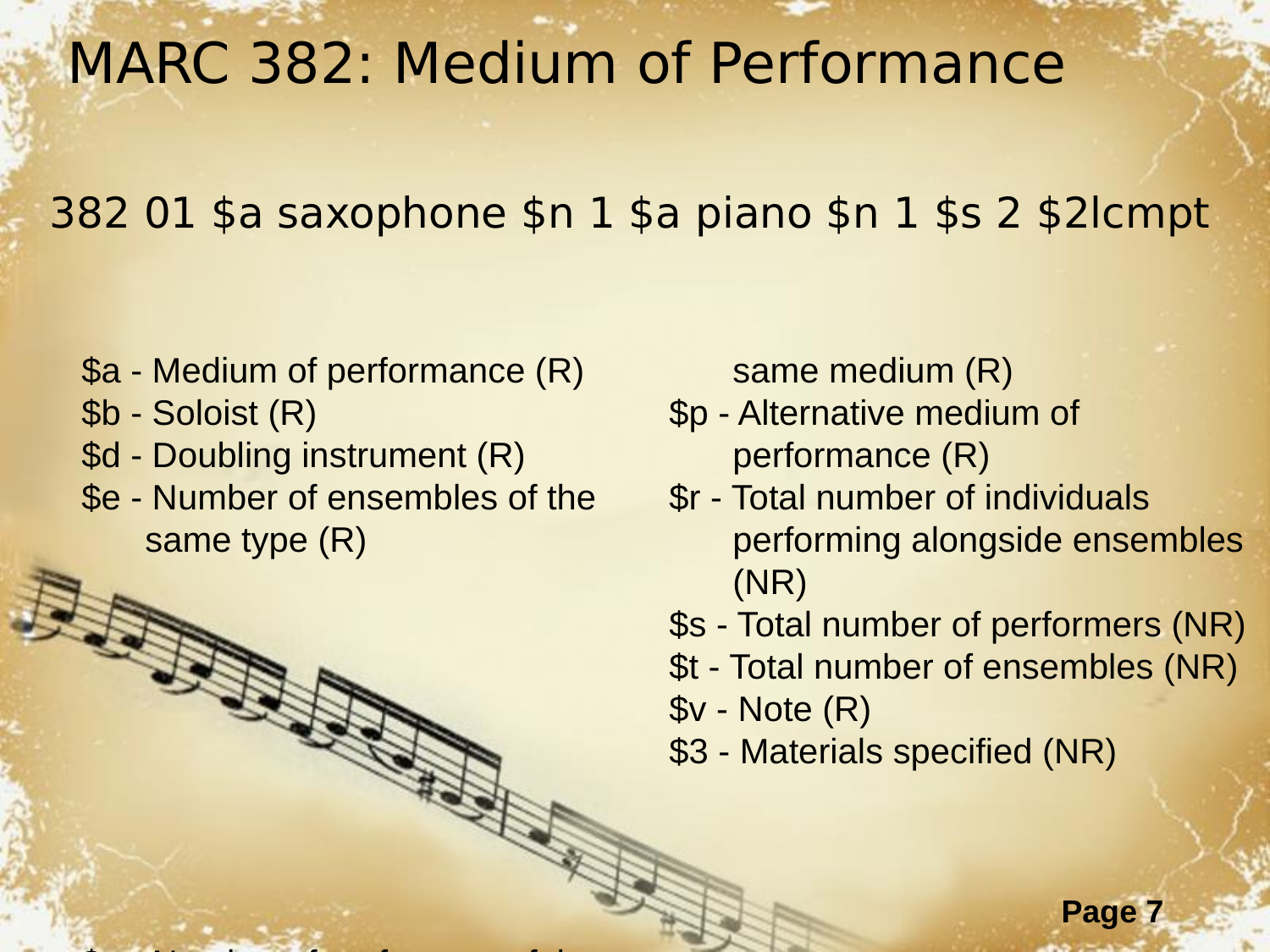

MARC 382: Medium of Performance
382 01 $a saxophone $n 1 $a piano $n 1 $s 2 $2lcmpt

$a - Medium of performance (R)
$b - Soloist (R)
$d - Doubling instrument (R)
$e - Number of ensembles of the same type (R)

$n - Number of performers of the same medium (R)
$p - Alternative medium of performance (R)
$r - Total number of individuals performing alongside ensembles (NR)
$s - Total number of performers (NR)
$t - Total number of ensembles (NR)
$v - Note (R)
$3 - Materials specified (NR)